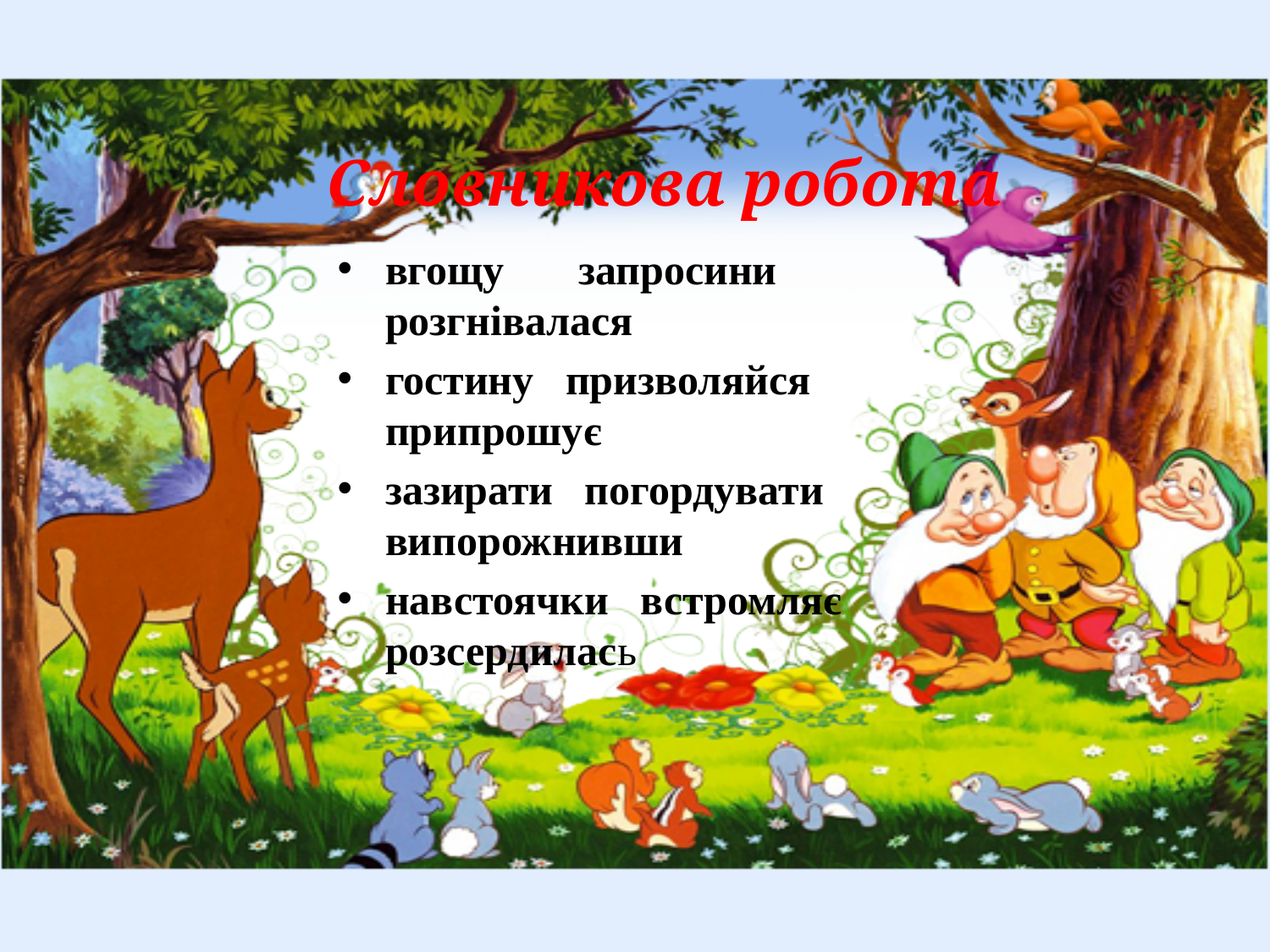

# Словникова робота
вгощу       запросини      розгнівалася
гостину   призволяйся   припрошує
зазирати   погордувати  випорожнивши
навстоячки   встромляє   розсердилась